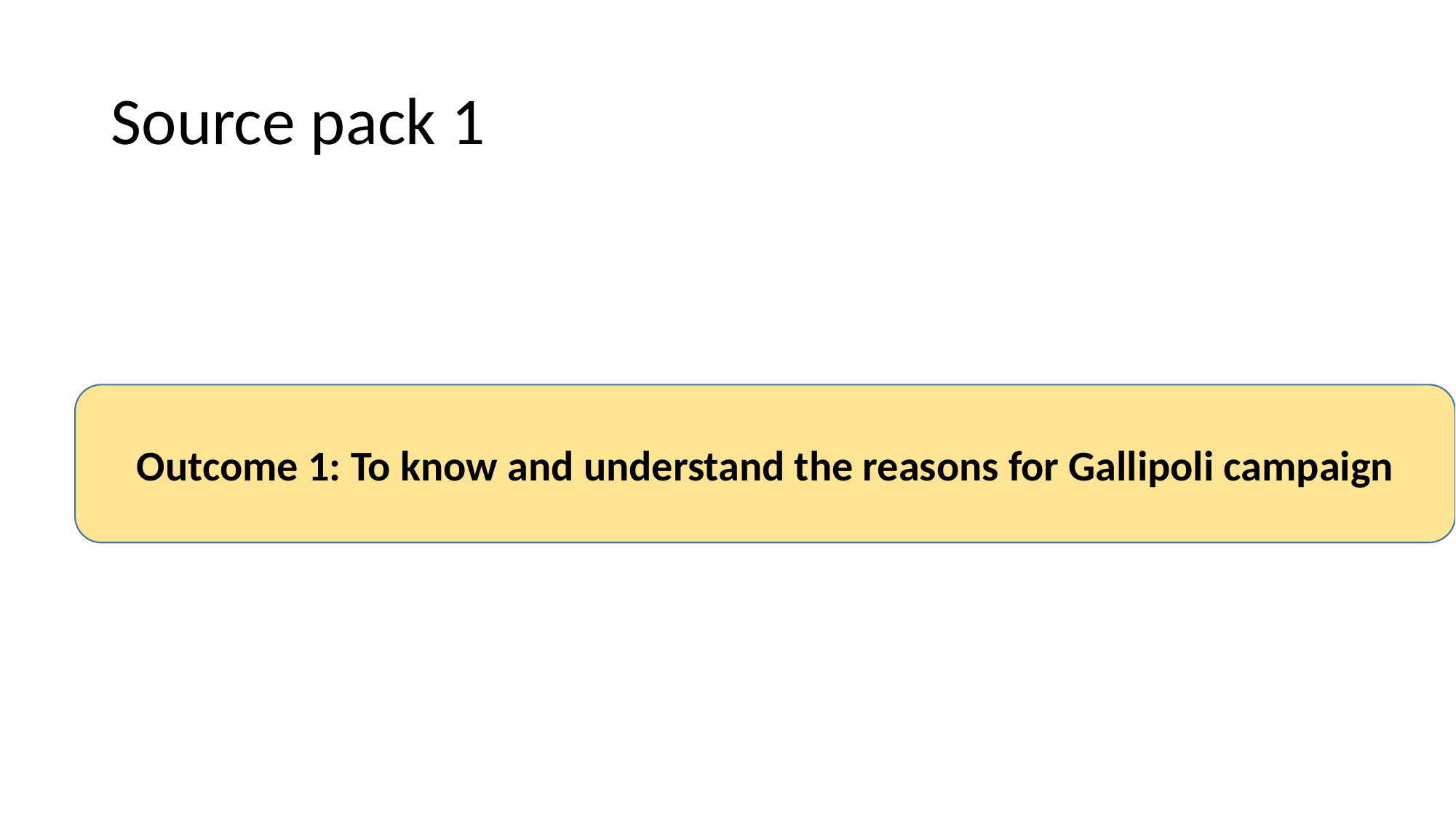

# Source pack 1
Outcome 1: To know and understand the reasons for Gallipoli campaign